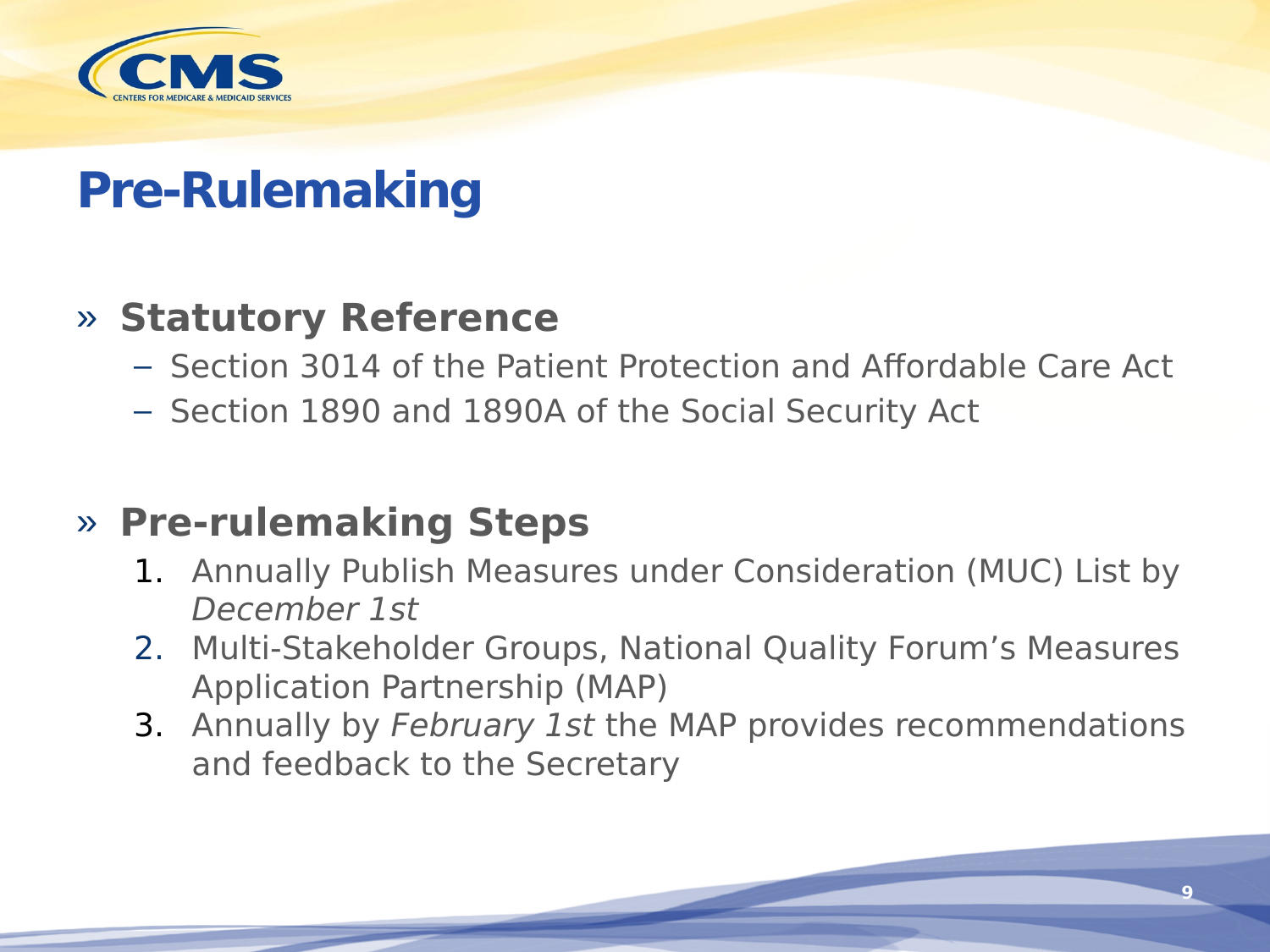

# Pre-Rulemaking
Statutory Reference
Section 3014 of the Patient Protection and Affordable Care Act
Section 1890 and 1890A of the Social Security Act

Pre-rulemaking Steps
Annually Publish Measures under Consideration (MUC) List by December 1st
Multi-Stakeholder Groups, National Quality Forum’s Measures Application Partnership (MAP)
Annually by February 1st the MAP provides recommendations and feedback to the Secretary
9